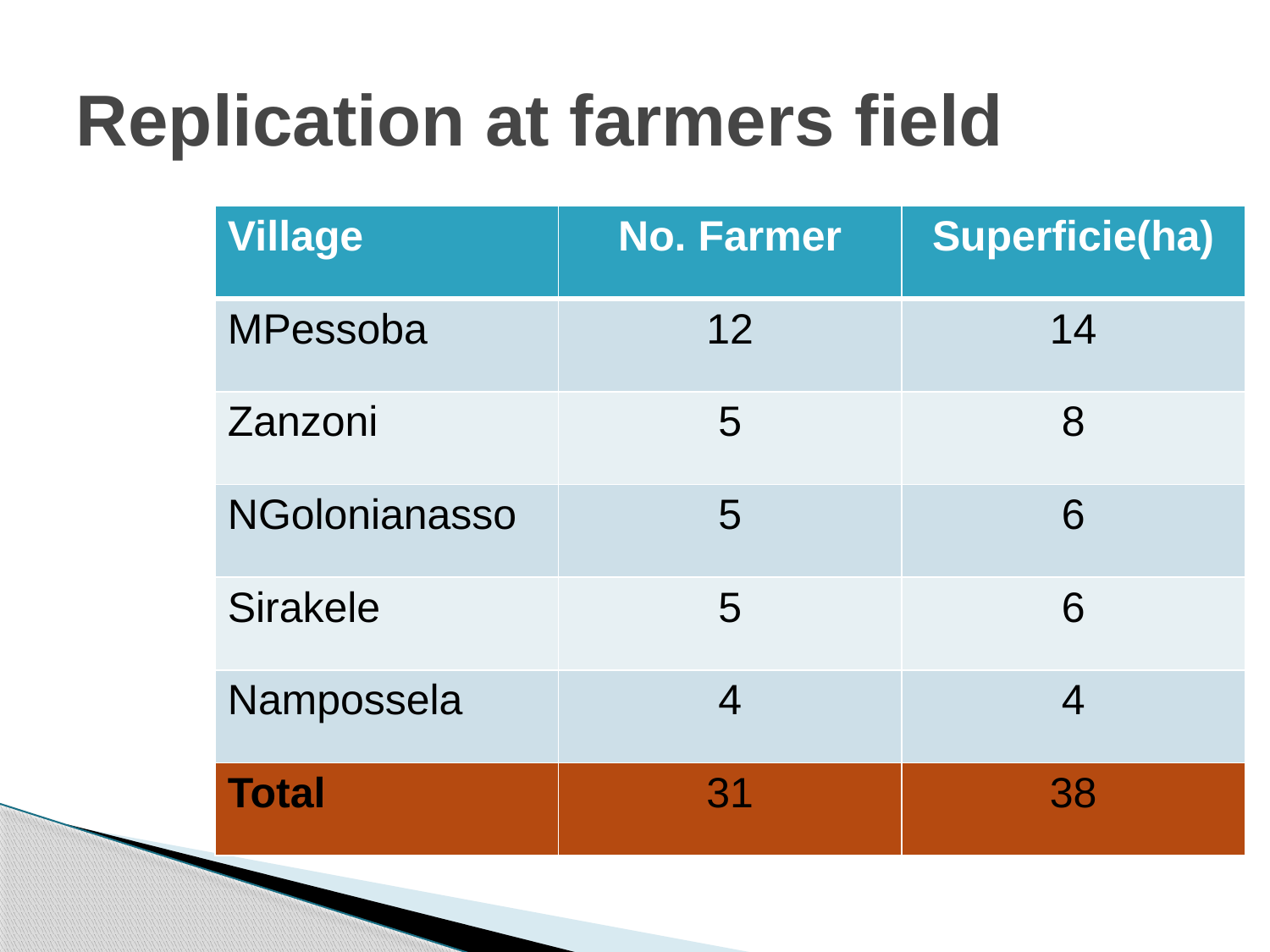

# Replication at farmers field
| Village | No. Farmer | Superficie(ha) |
| --- | --- | --- |
| MPessoba | 12 | 14 |
| Zanzoni | 5 | 8 |
| NGolonianasso | 5 | 6 |
| Sirakele | 5 | 6 |
| Nampossela | 4 | 4 |
| Total | 31 | 38 |